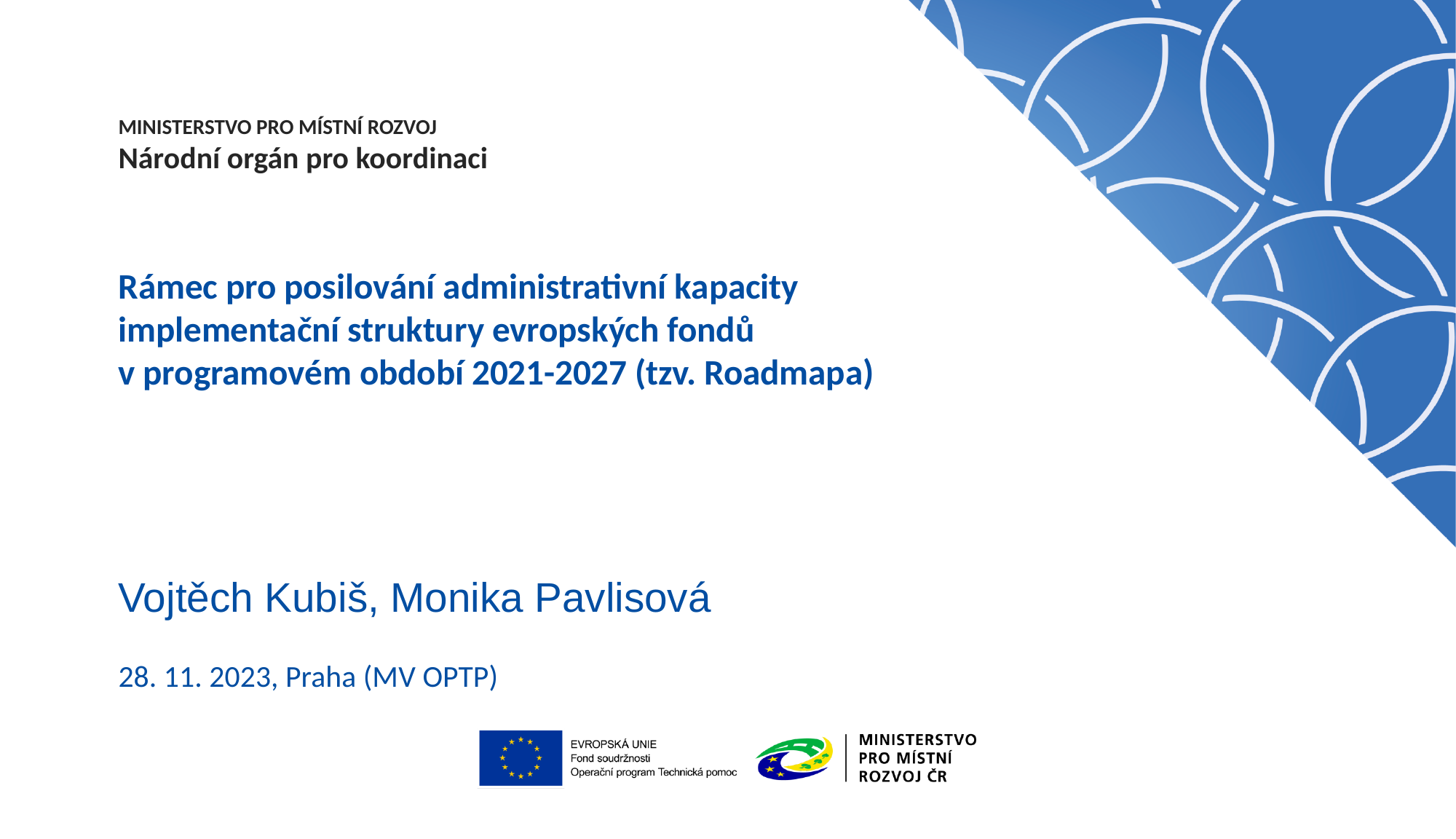

# Rámec pro posilování administrativní kapacity implementační struktury evropských fondů v programovém období 2021-2027 (tzv. Roadmapa)
Vojtěch Kubiš, Monika Pavlisová
28. 11. 2023, Praha (MV OPTP)